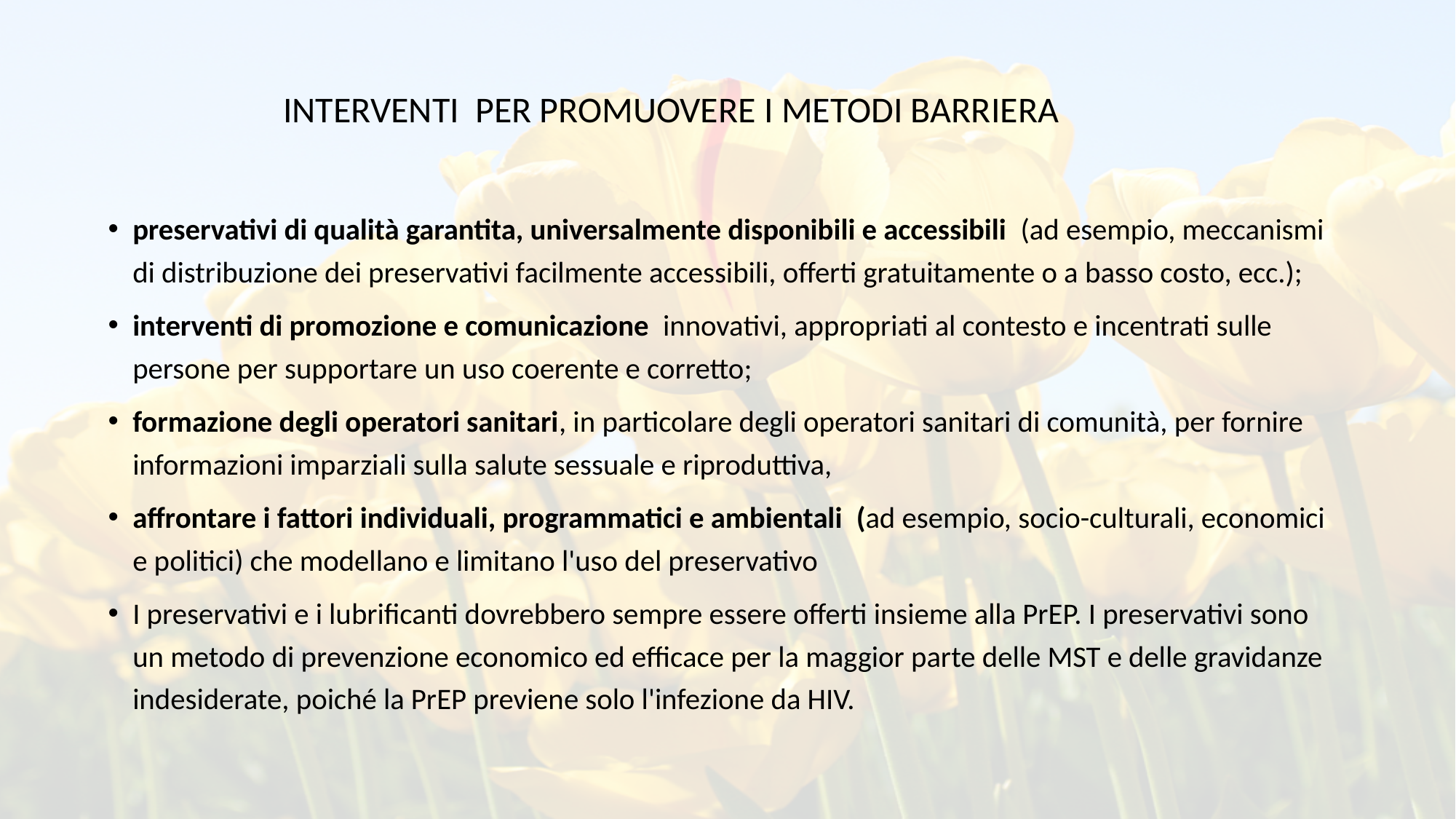

# INTERVENTI  PER PROMUOVERE I METODI BARRIERA
preservativi di qualità garantita, universalmente disponibili e accessibili  (ad esempio, meccanismi di distribuzione dei preservativi facilmente accessibili, offerti gratuitamente o a basso costo, ecc.);
interventi di promozione e comunicazione  innovativi, appropriati al contesto e incentrati sulle persone per supportare un uso coerente e corretto;
formazione degli operatori sanitari, in particolare degli operatori sanitari di comunità, per fornire informazioni imparziali sulla salute sessuale e riproduttiva,
affrontare i fattori individuali, programmatici e ambientali  (ad esempio, socio-culturali, economici e politici) che modellano e limitano l'uso del preservativo
I preservativi e i lubrificanti dovrebbero sempre essere offerti insieme alla PrEP. I preservativi sono un metodo di prevenzione economico ed efficace per la maggior parte delle MST e delle gravidanze indesiderate, poiché la PrEP previene solo l'infezione da HIV.